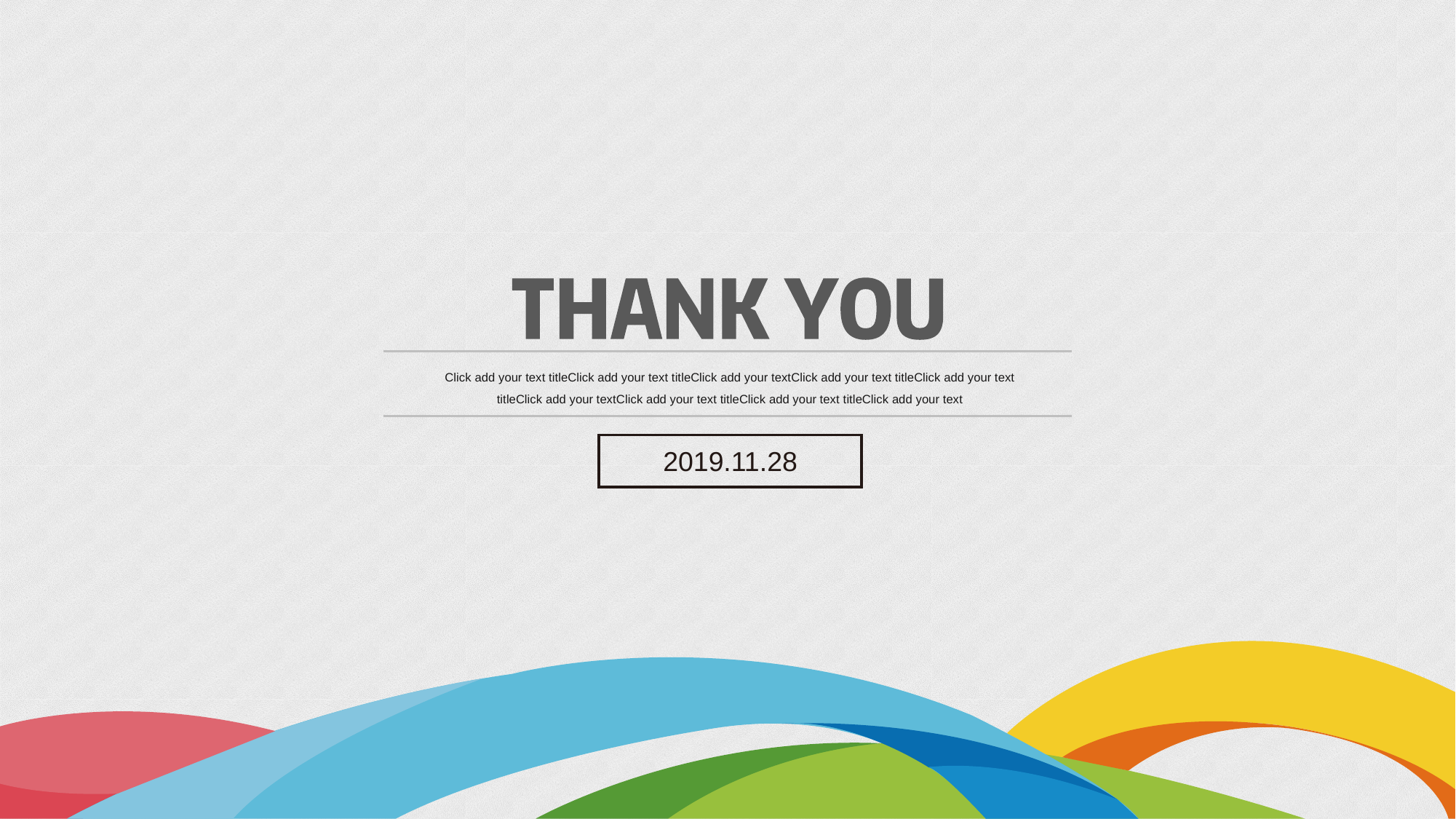

e7d195523061f1c0dc554706afe4c72a60a25314cbaece805811E654B44695D34D35691164BB3D154CCFD5D798F6FEAD99EAA8F1ADC3D4AFA5BC9ED0BB3A4B45073A038AC38E89AB54D31AA59602B9F1AF515D2DA0EBB7AB45FA3A5B4B65729FCD61772C0E8112D71FCFA6F69E6E615643061221A7D4C3A336328987F7DF8577A0567C5A47397019

Click add your text titleClick add your text titleClick add your textClick add your text titleClick add your text titleClick add your textClick add your text titleClick add your text titleClick add your text

2019.11.28